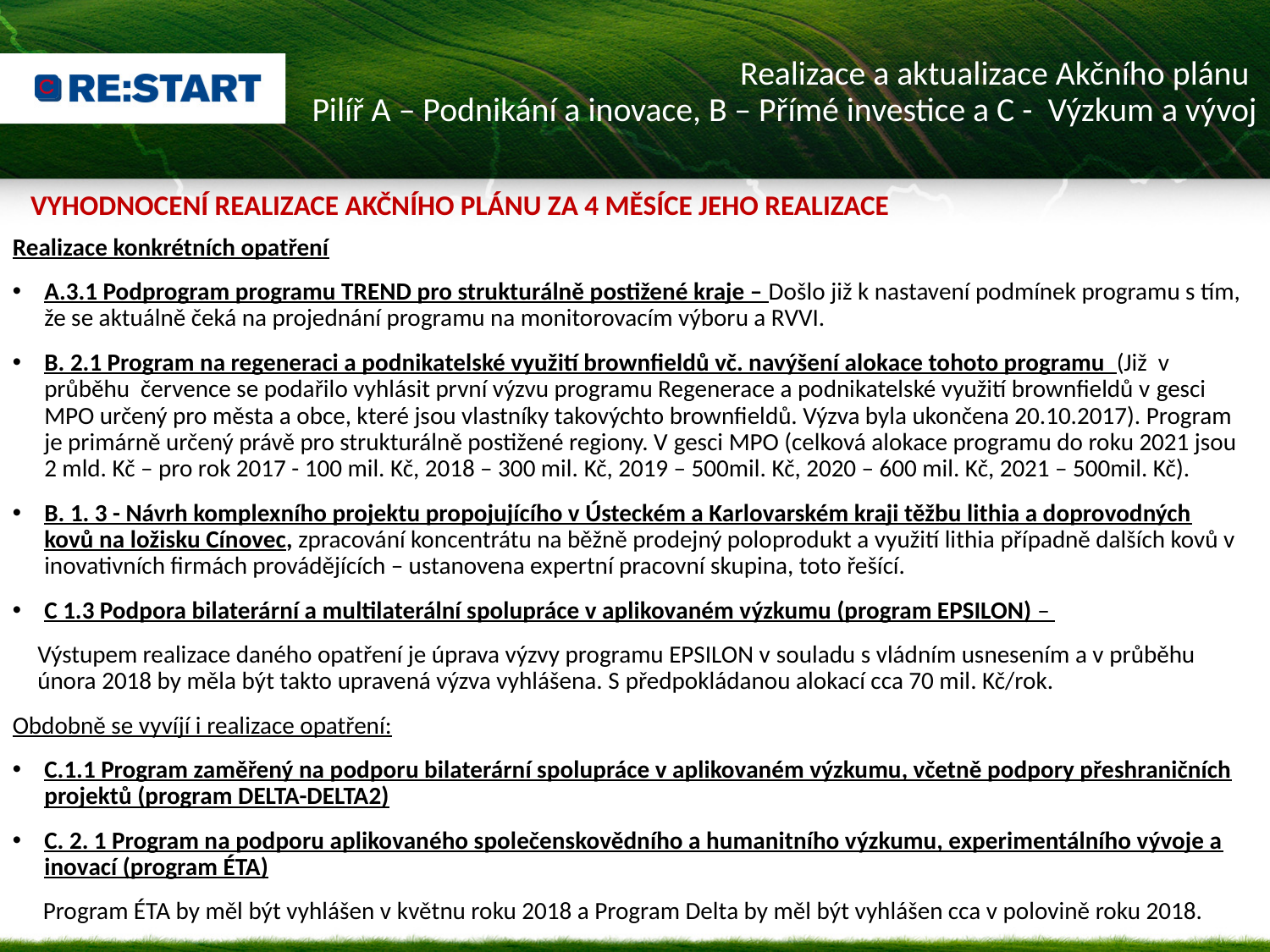

Realizace a aktualizace Akčního plánu
Pilíř A – Podnikání a inovace, B – Přímé investice a C -  Výzkum a vývoj
Vyhodnocení realizace Akčního plánu za 4 měsíce jeho realizace
Realizace konkrétních opatření
A.3.1 Podprogram programu TREND pro strukturálně postižené kraje – Došlo již k nastavení podmínek programu s tím, že se aktuálně čeká na projednání programu na monitorovacím výboru a RVVI.
B. 2.1 Program na regeneraci a podnikatelské využití brownfieldů vč. navýšení alokace tohoto programu  (Již  v průběhu  července se podařilo vyhlásit první výzvu programu Regenerace a podnikatelské využití brownfieldů v gesci MPO určený pro města a obce, které jsou vlastníky takovýchto brownfieldů. Výzva byla ukončena 20.10.2017). Program je primárně určený právě pro strukturálně postižené regiony. V gesci MPO (celková alokace programu do roku 2021 jsou 2 mld. Kč – pro rok 2017 - 100 mil. Kč, 2018 – 300 mil. Kč, 2019 – 500mil. Kč, 2020 – 600 mil. Kč, 2021 – 500mil. Kč).
B. 1. 3 - Návrh komplexního projektu propojujícího v Ústeckém a Karlovarském kraji těžbu lithia a doprovodných kovů na ložisku Cínovec, zpracování koncentrátu na běžně prodejný poloprodukt a využití lithia případně dalších kovů v inovativních firmách provádějících – ustanovena expertní pracovní skupina, toto řešící.
C 1.3 Podpora bilaterární a multilaterální spolupráce v aplikovaném výzkumu (program EPSILON) –
Výstupem realizace daného opatření je úprava výzvy programu EPSILON v souladu s vládním usnesením a v průběhu února 2018 by měla být takto upravená výzva vyhlášena. S předpokládanou alokací cca 70 mil. Kč/rok.
Obdobně se vyvíjí i realizace opatření:
C.1.1 Program zaměřený na podporu bilaterární spolupráce v aplikovaném výzkumu, včetně podpory přeshraničních projektů (program DELTA-DELTA2)
C. 2. 1 Program na podporu aplikovaného společenskovědního a humanitního výzkumu, experimentálního vývoje a inovací (program ÉTA)
 Program ÉTA by měl být vyhlášen v květnu roku 2018 a Program Delta by měl být vyhlášen cca v polovině roku 2018.